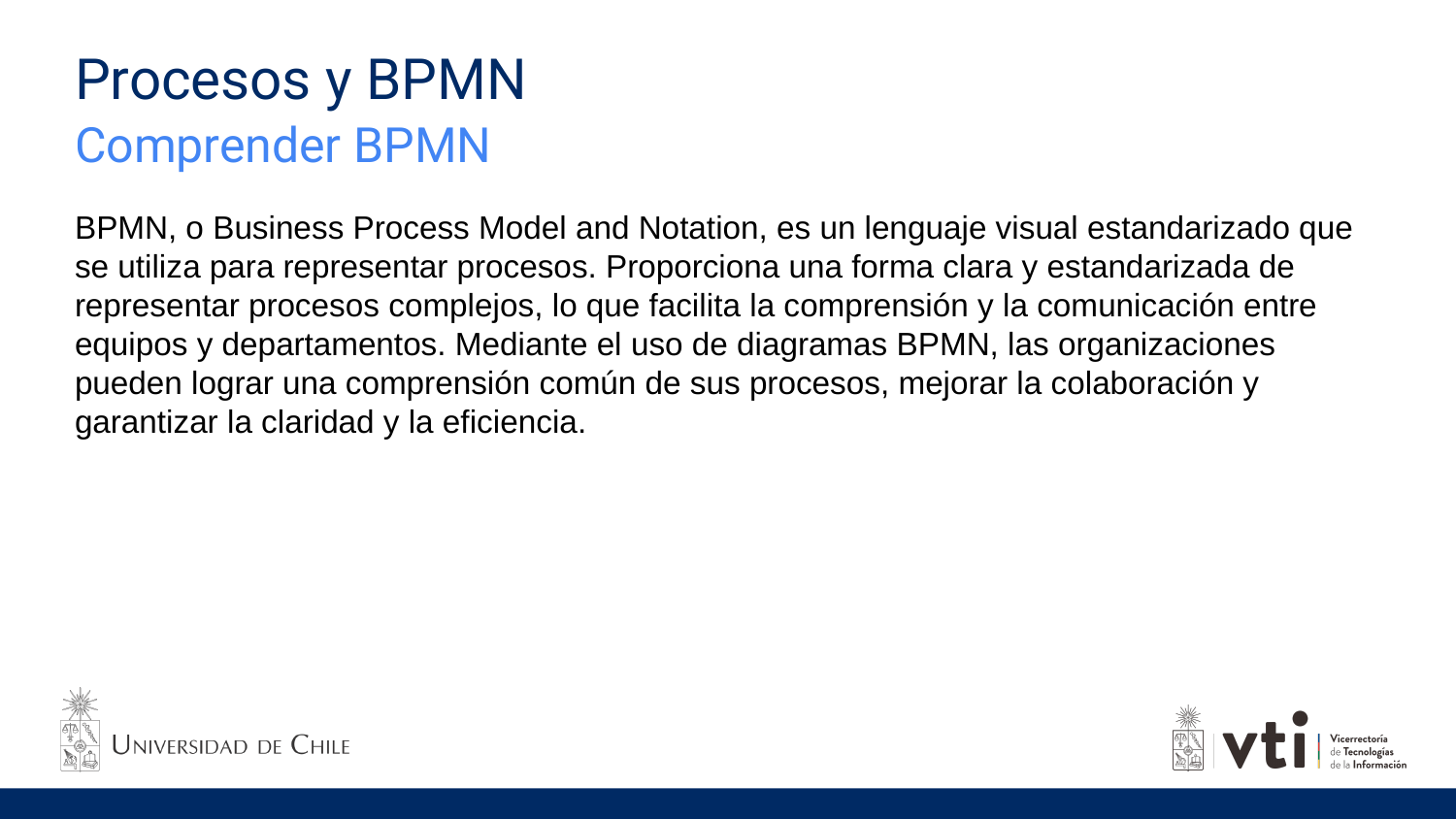

# Procesos y BPMN
Comprender BPMN
BPMN, o Business Process Model and Notation, es un lenguaje visual estandarizado que se utiliza para representar procesos. Proporciona una forma clara y estandarizada de representar procesos complejos, lo que facilita la comprensión y la comunicación entre equipos y departamentos. Mediante el uso de diagramas BPMN, las organizaciones pueden lograr una comprensión común de sus procesos, mejorar la colaboración y garantizar la claridad y la eficiencia.